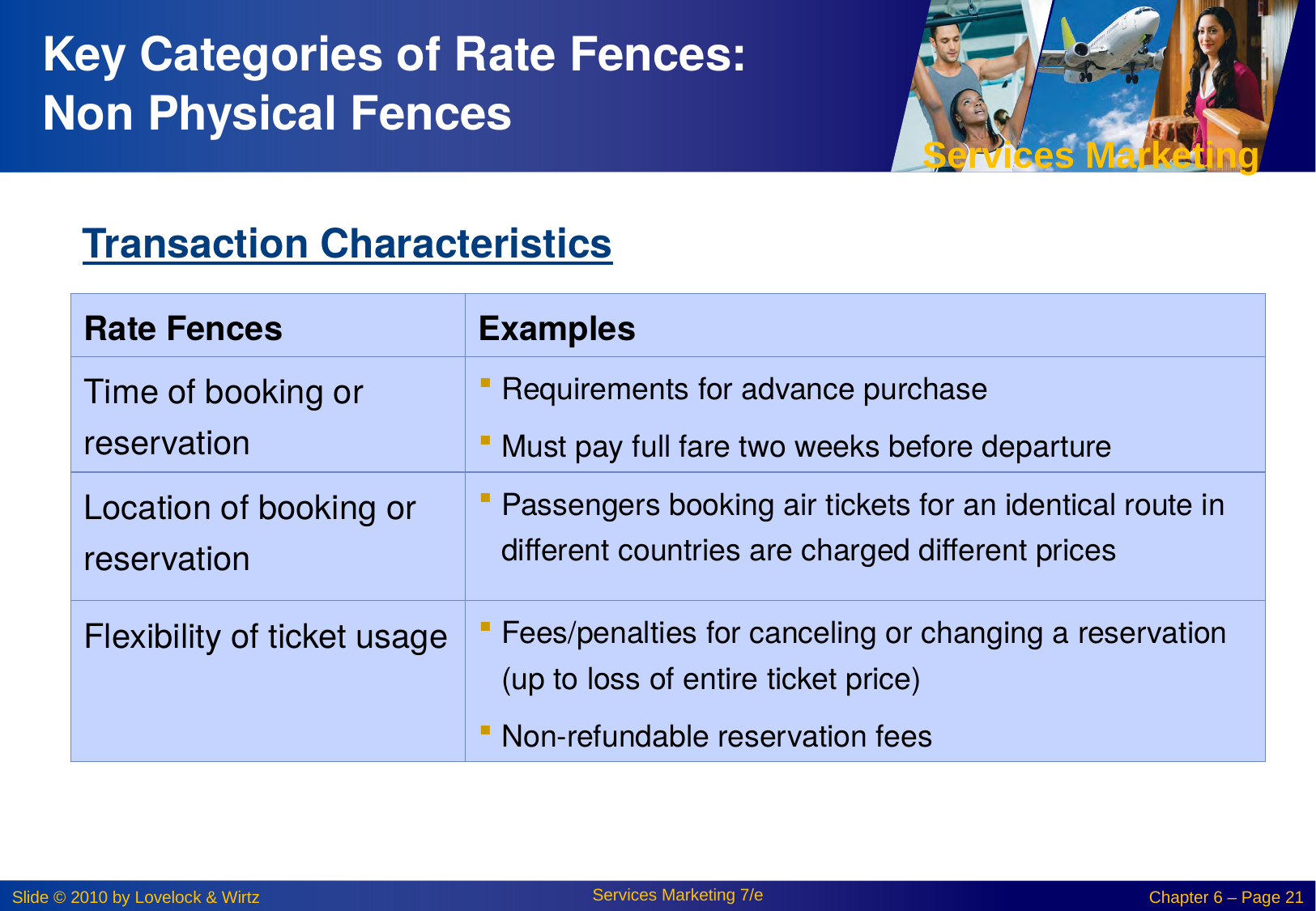

# Key Categories of Rate Fences: Non Physical Fences
Transaction Characteristics
| Rate Fences | Examples |
| --- | --- |
| Time of booking or reservation | Requirements for advance purchase Must pay full fare two weeks before departure |
| Location of booking or reservation | Passengers booking air tickets for an identical route in different countries are charged different prices |
| Flexibility of ticket usage | Fees/penalties for canceling or changing a reservation (up to loss of entire ticket price) Non-refundable reservation fees |